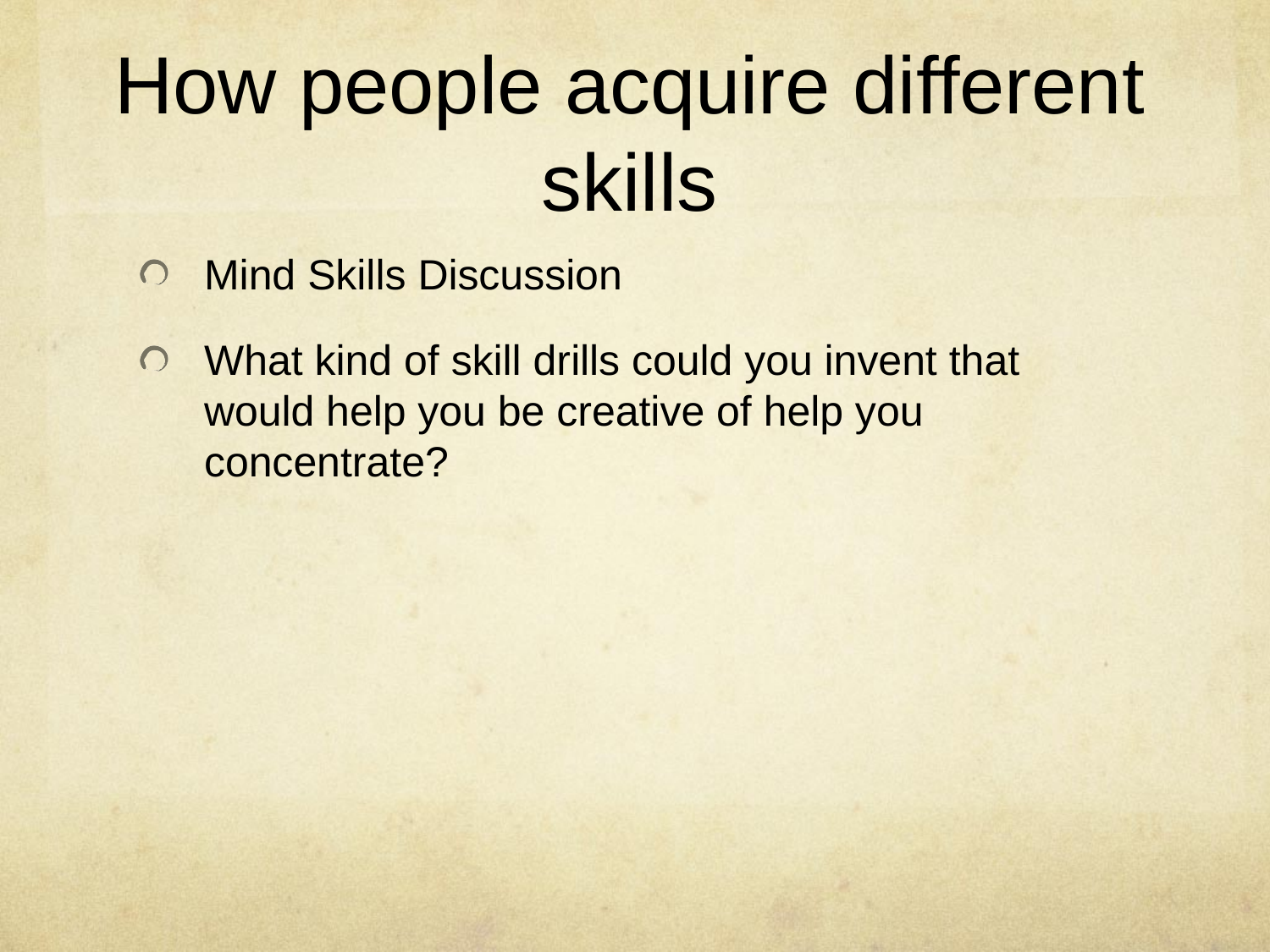

# How people acquire different skills
Mind Skills Discussion
What kind of skill drills could you invent that would help you be creative of help you concentrate?